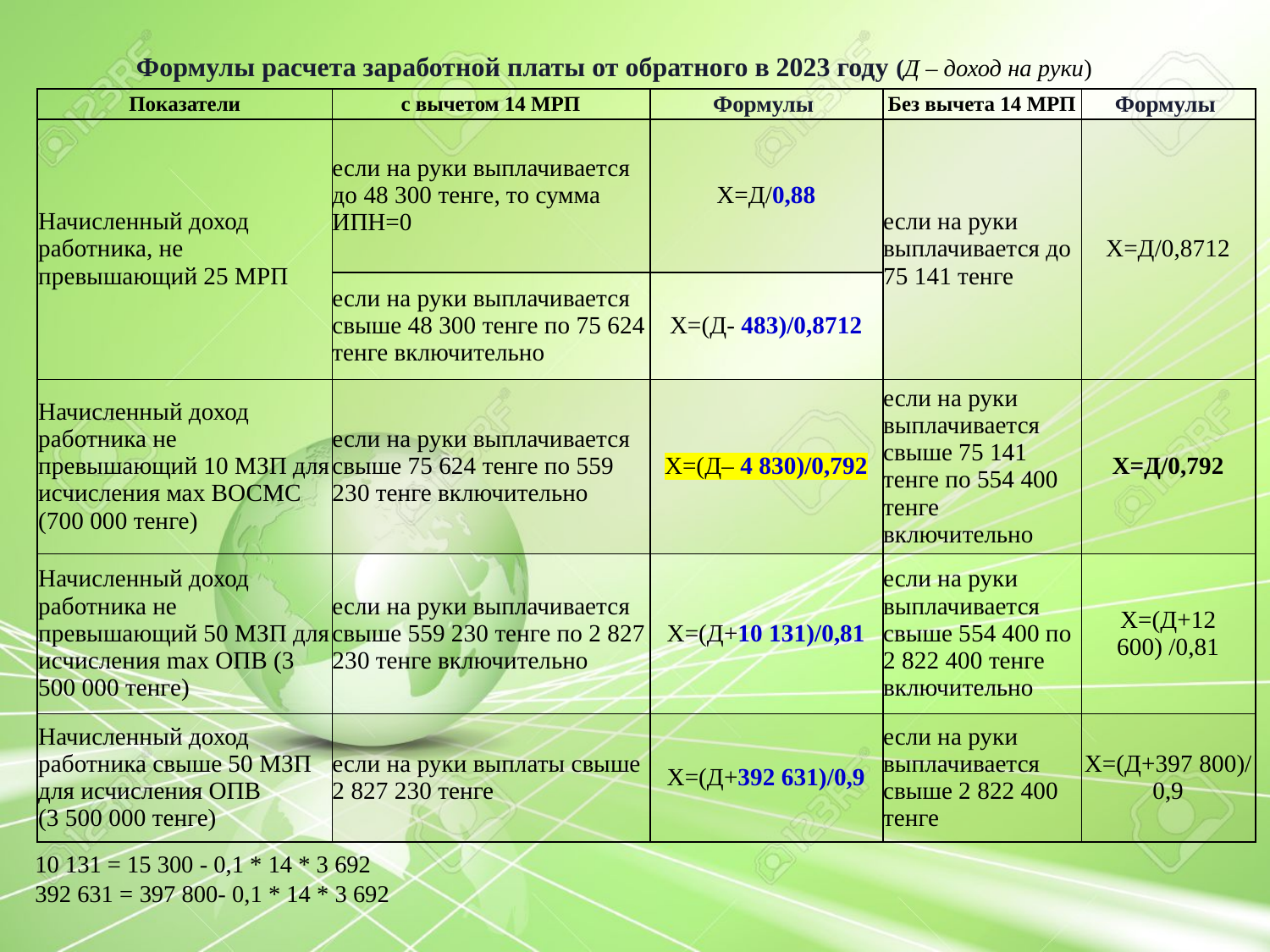

Формулы расчета заработной платы от обратного в 2023 году (Д – доход на руки)
| Показатели | с вычетом 14 МРП | Формулы | Без вычета 14 МРП | Формулы |
| --- | --- | --- | --- | --- |
| Начисленный доход работника, не превышающий 25 МРП | если на руки выплачивается до 48 300 тенге, то сумма ИПН=0 | Х=Д/0,88 | если на руки выплачивается до 75 141 тенге | Х=Д/0,8712 |
|  | если на руки выплачивается свыше 48 300 тенге по 75 624 тенге включительно | Х=(Д- 483)/0,8712 |  |  |
| Начисленный доход работника не превышающий 10 МЗП для исчисления мах ВОСМС (700 000 тенге) | если на руки выплачивается свыше 75 624 тенге по 559 230 тенге включительно | Х=(Д– 4 830)/0,792 | если на руки выплачивается свыше 75 141 тенге по 554 400 тенге включительно | Х=Д/0,792 |
| Начисленный доход работника не превышающий 50 МЗП для исчисления max ОПВ (3 500 000 тенге) | если на руки выплачивается свыше 559 230 тенге по 2 827 230 тенге включительно | Х=(Д+10 131)/0,81 | если на руки выплачивается свыше 554 400 по 2 822 400 тенге включительно | Х=(Д+12 600) /0,81 |
| Начисленный доход работника свыше 50 МЗП для исчисления ОПВ (3 500 000 тенге) | если на руки выплаты свыше 2 827 230 тенге | Х=(Д+392 631)/0,9 | если на руки выплачивается свыше 2 822 400 тенге | Х=(Д+397 800)/0,9 |
10 131 = 15 300 - 0,1 * 14 * 3 692
392 631 = 397 800- 0,1 * 14 * 3 692